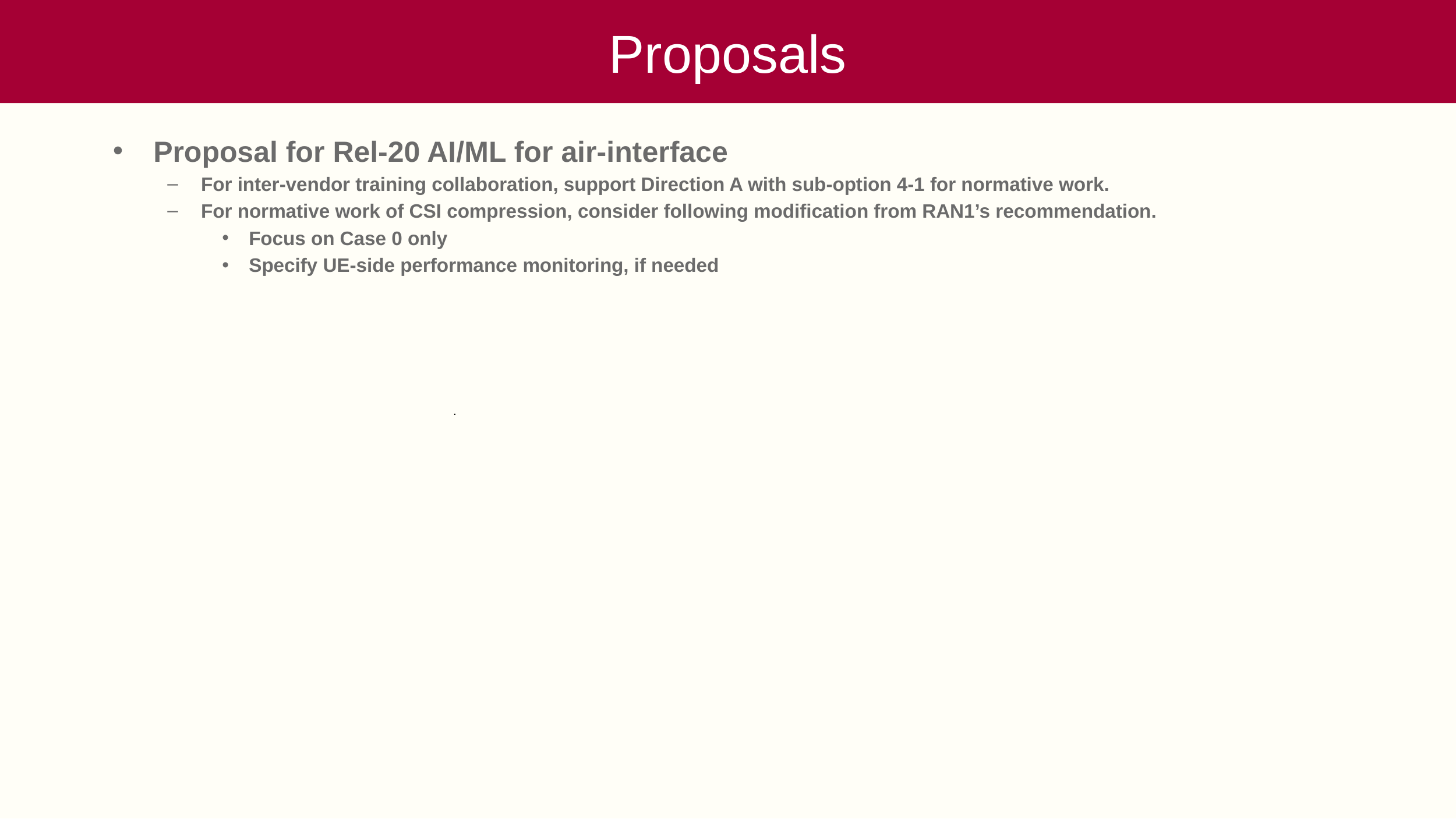

# Proposals
Proposal for Rel-20 AI/ML for air-interface
For inter-vendor training collaboration, support Direction A with sub-option 4-1 for normative work.
For normative work of CSI compression, consider following modification from RAN1’s recommendation.
Focus on Case 0 only
Specify UE-side performance monitoring, if needed

.